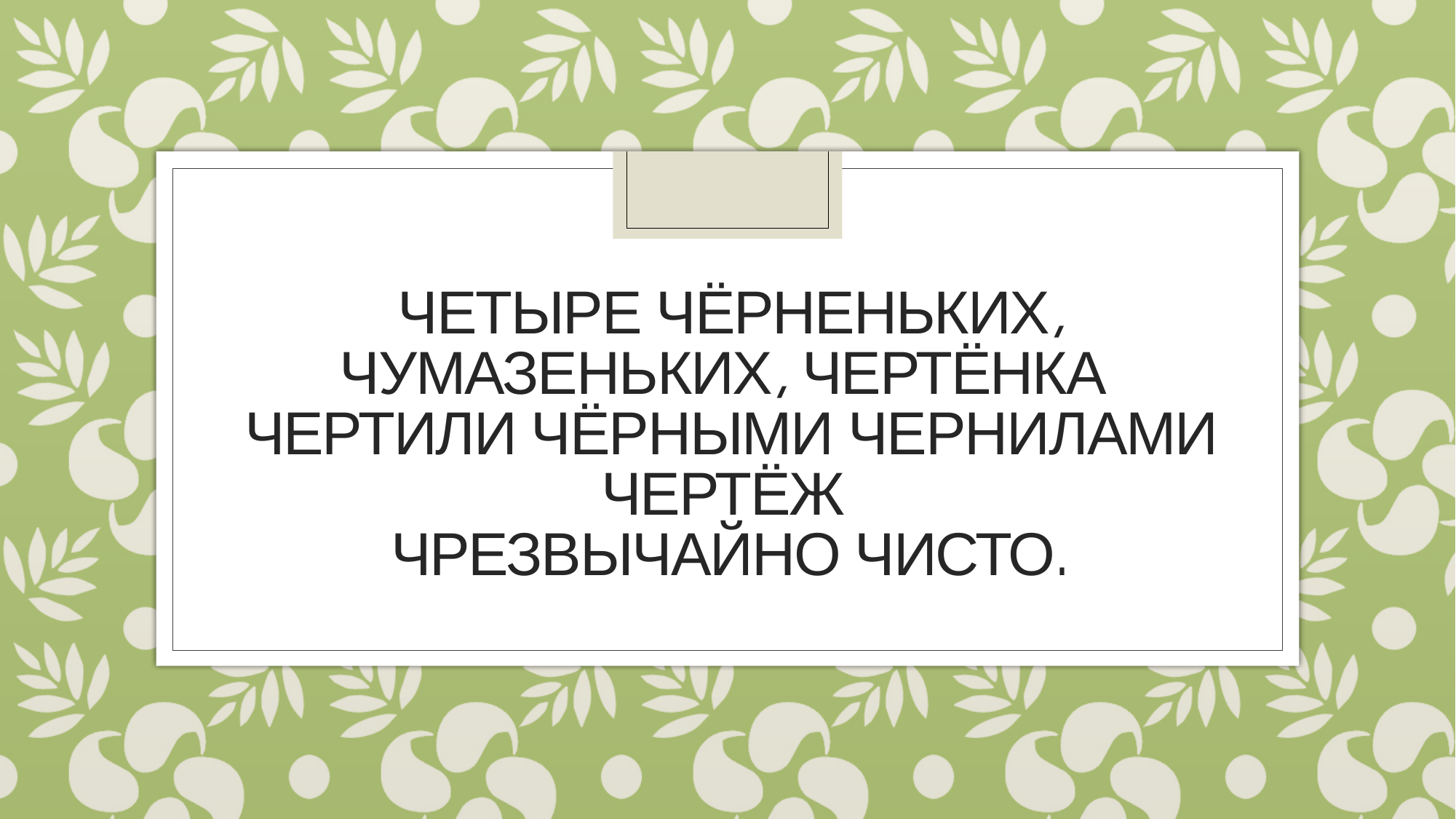

# Четыре чёрненьких, чумазеньких, чертёнка  Чертили чёрными чернилами чертёж  Чрезвычайно чисто.